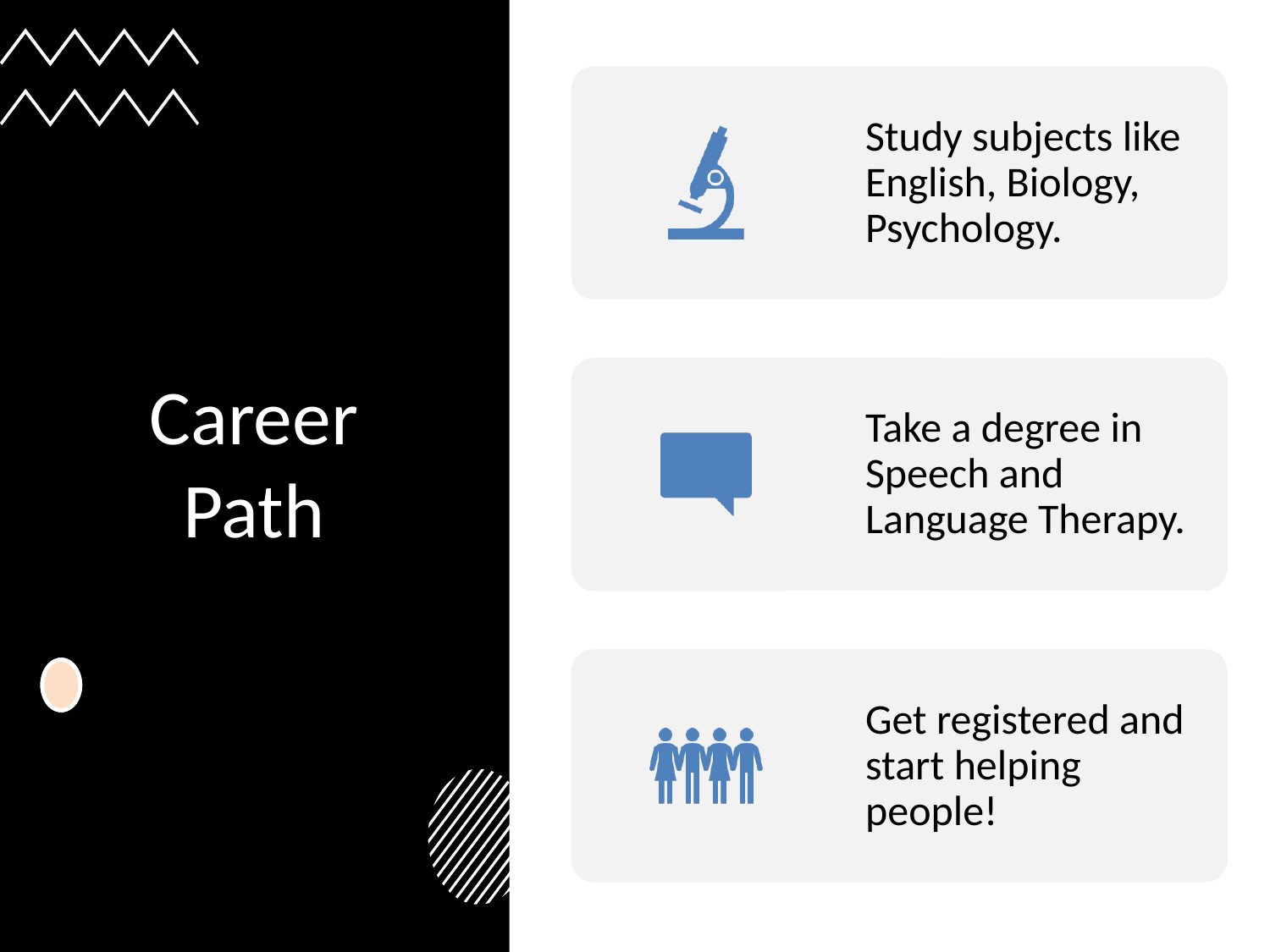

Study subjects like English, Biology, Psychology.
Take a degree in Speech and Language Therapy.
Get registered and start helping people!
# Career Path